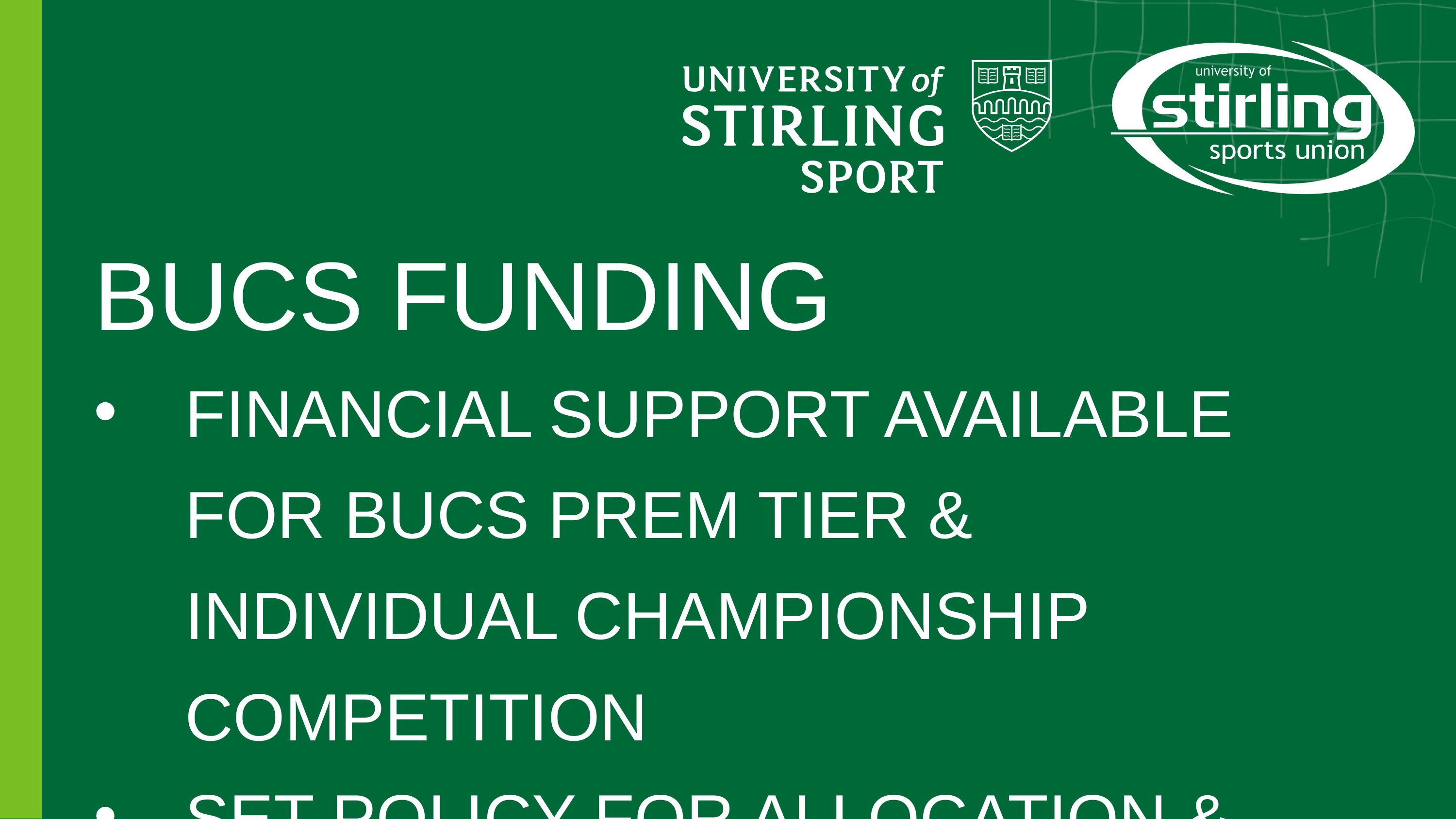

BUCS FUNDING
FINANCIAL SUPPORT AVAILABLE FOR BUCS PREM TIER & INDIVIDUAL CHAMPIONSHIP COMPETITION
SET POLICY FOR ALLOCATION & LEVEL OF SUPPORT